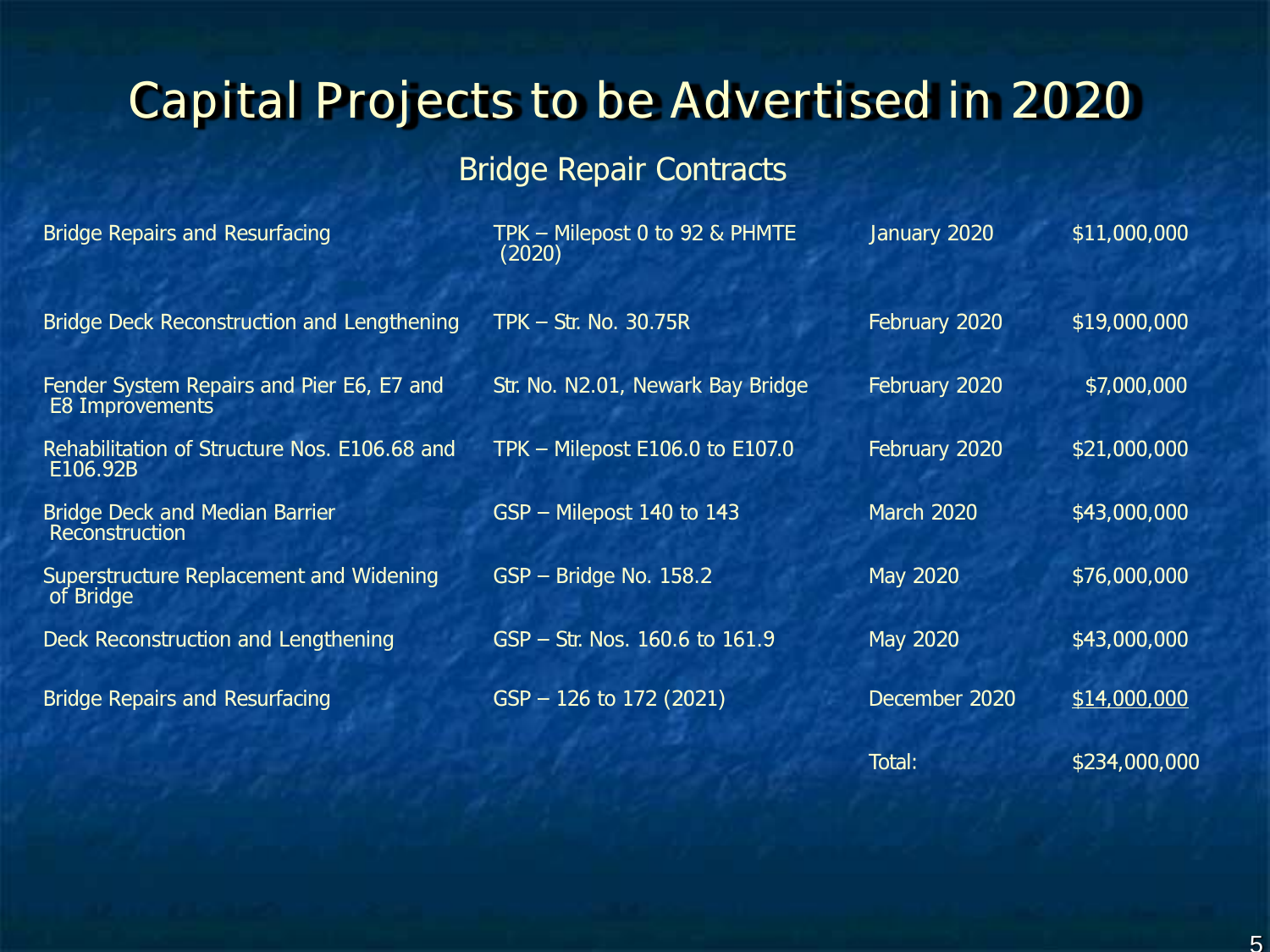

# Capital Projects to be Advertised in 2020
Bridge Repair Contracts
| Bridge Repairs and Resurfacing | TPK – Milepost 0 to 92 & PHMTE (2020) | January 2020 | $11,000,000 |
| --- | --- | --- | --- |
| Bridge Deck Reconstruction and Lengthening | TPK – Str. No. 30.75R | February 2020 | $19,000,000 |
| Fender System Repairs and Pier E6, E7 and E8 Improvements | Str. No. N2.01, Newark Bay Bridge | February 2020 | $7,000,000 |
| Rehabilitation of Structure Nos. E106.68 and E106.92B | TPK – Milepost E106.0 to E107.0 | February 2020 | $21,000,000 |
| Bridge Deck and Median Barrier Reconstruction | GSP – Milepost 140 to 143 | March 2020 | $43,000,000 |
| Superstructure Replacement and Widening of Bridge | GSP – Bridge No. 158.2 | May 2020 | $76,000,000 |
| Deck Reconstruction and Lengthening | GSP – Str. Nos. 160.6 to 161.9 | May 2020 | $43,000,000 |
| Bridge Repairs and Resurfacing | GSP – 126 to 172 (2021) | December 2020 | $14,000,000 |
|  |  | Total: | $234,000,000 |

5